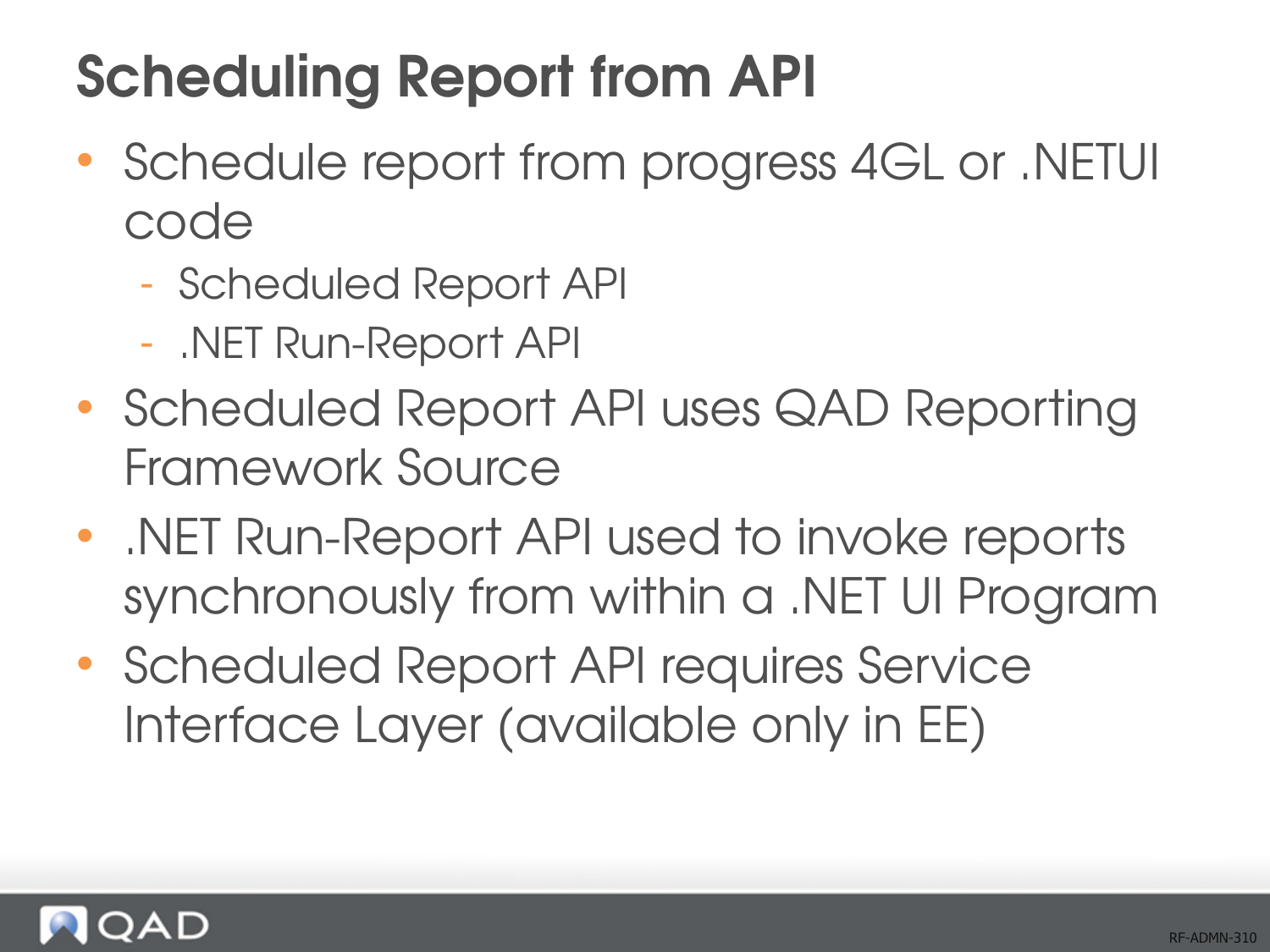

# Scheduling Report from API
Schedule report from progress 4GL or .NETUI code
Scheduled Report API
.NET Run-Report API
Scheduled Report API uses QAD Reporting Framework Source
.NET Run-Report API used to invoke reports synchronously from within a .NET UI Program
Scheduled Report API requires Service Interface Layer (available only in EE)

RF-ADMN-310